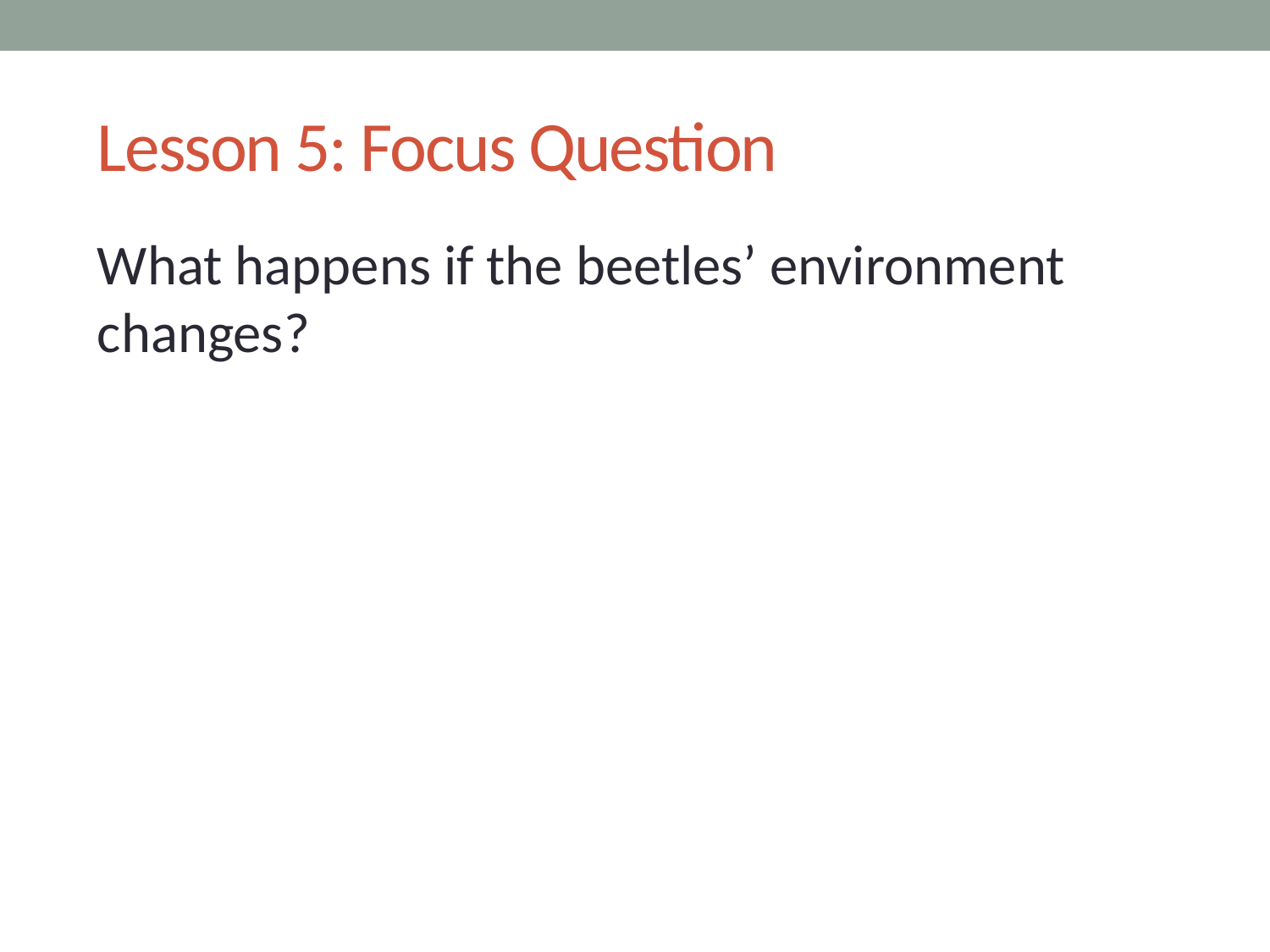

# Lesson 5: Focus Question
What happens if the beetles’ environment changes?